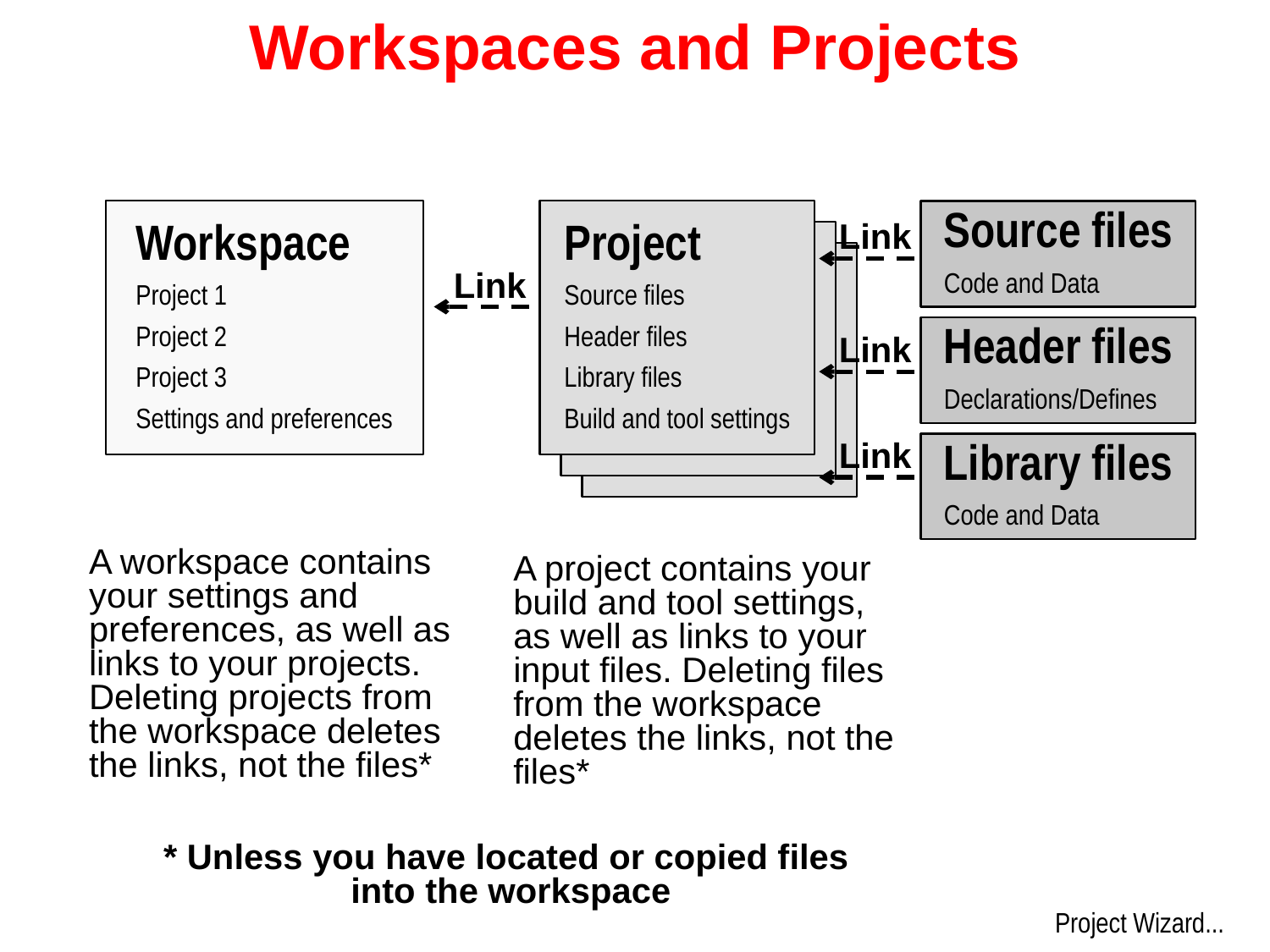

# Workspaces and Projects
Workspace
Project 1
Project 2
Project 3
Settings and preferences
Project
Source files
Header files
Library files
Build and tool settings
Source files
Code and Data
Link
Project
Source files
Header Files
Library files
Build and tool se
Project
Source files
Header Files
Library files
Build and
Link
Header files
Declarations/Defines
Link
Library files
Code and Data
Link
A workspace contains your settings and preferences, as well as links to your projects.
Deleting projects from the workspace deletes the links, not the files*
A project contains your build and tool settings, as well as links to your input files. Deleting files from the workspace deletes the links, not the files*
* Unless you have located or copied files
into the workspace
Project Wizard...